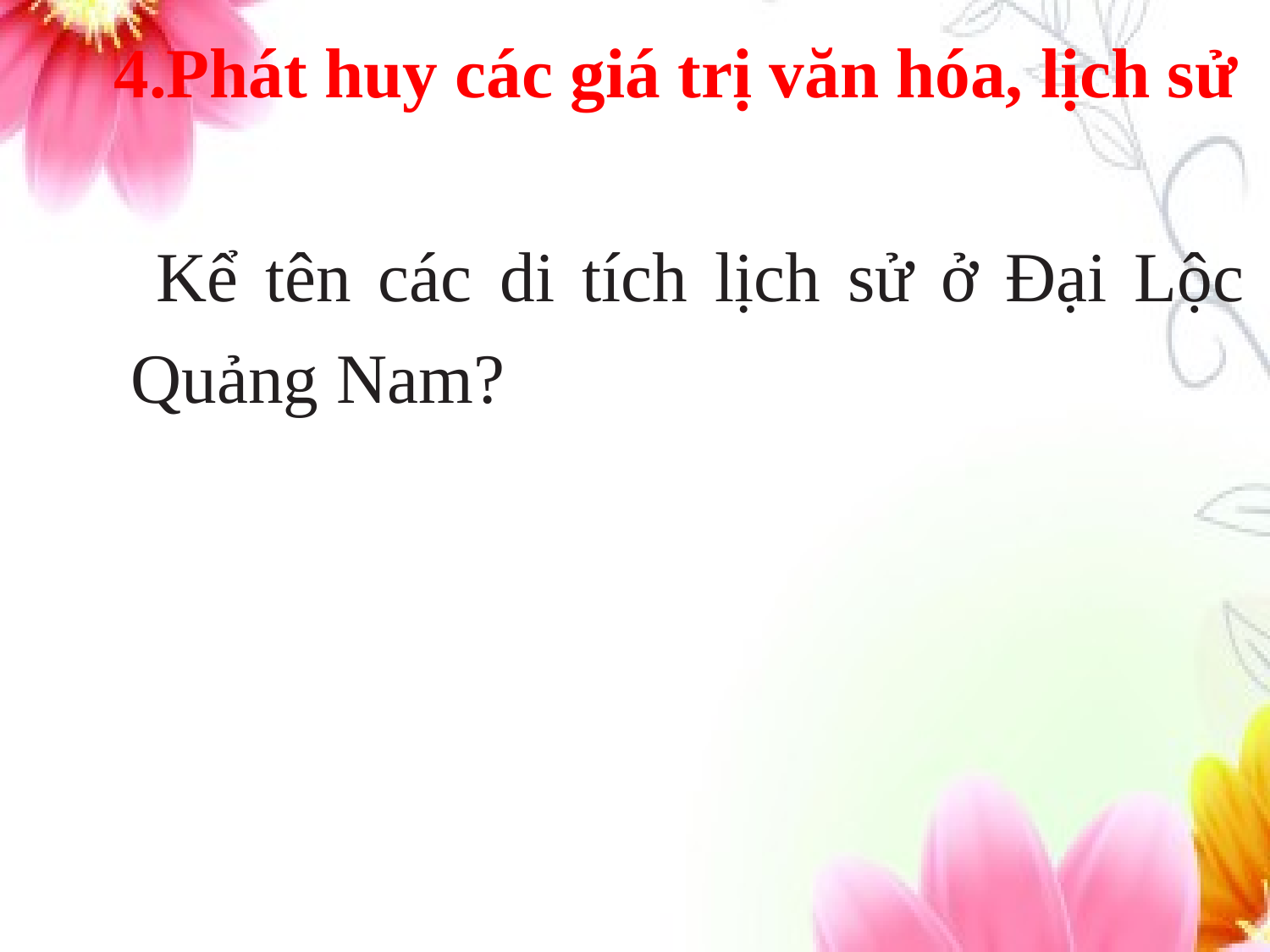

4.Phát huy các giá trị văn hóa, lịch sử
Kể tên các di tích lịch sử ở Đại Lộc Quảng Nam?